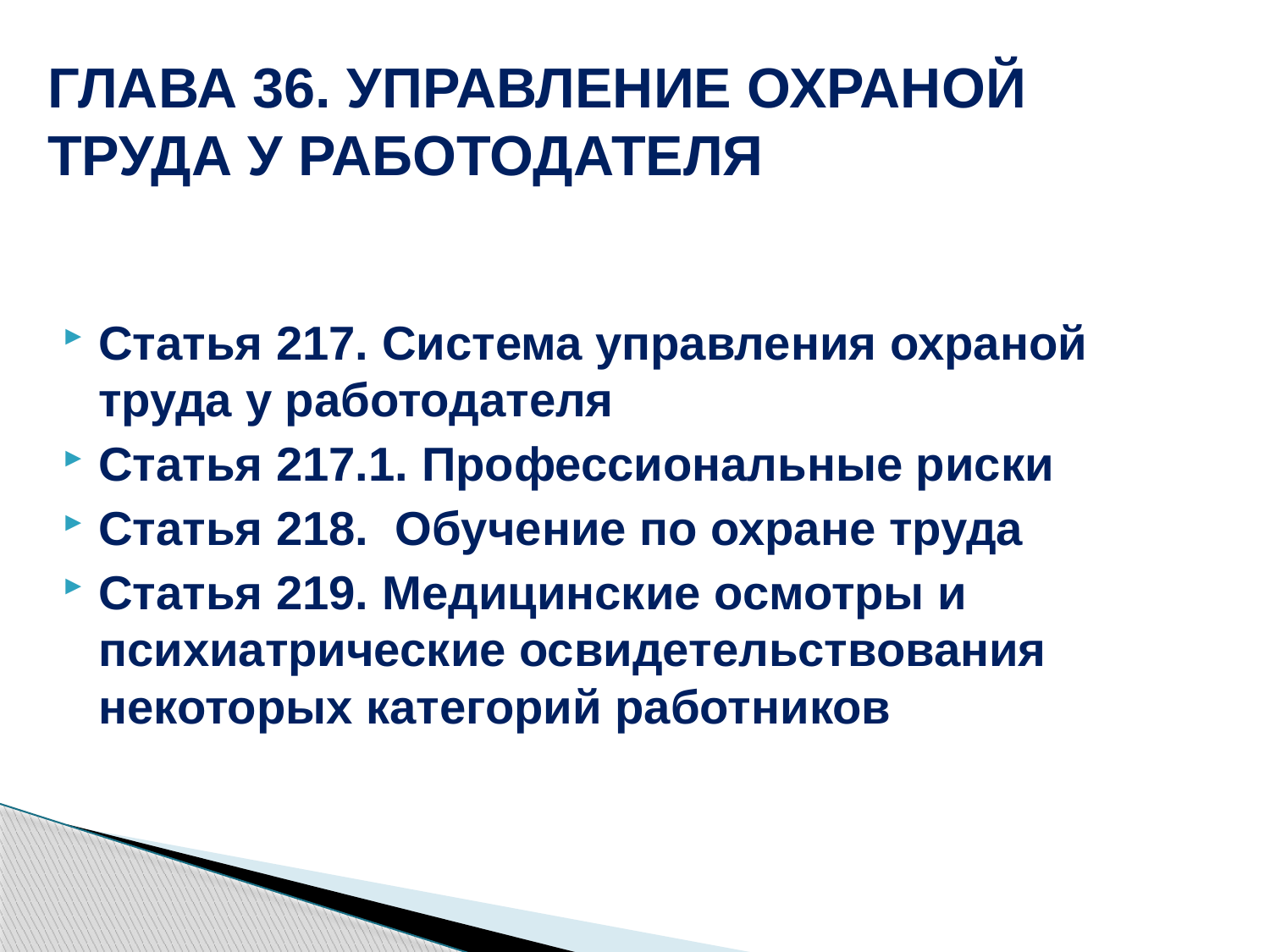

# ГЛАВА 36. УПРАВЛЕНИЕ ОХРАНОЙ ТРУДА У РАБОТОДАТЕЛЯ
Статья 217. Система управления охраной труда у работодателя
Статья 217.1. Профессиональные риски
Статья 218.  Обучение по охране труда
Статья 219. Медицинские осмотры и психиатрические освидетельствования некоторых категорий работников